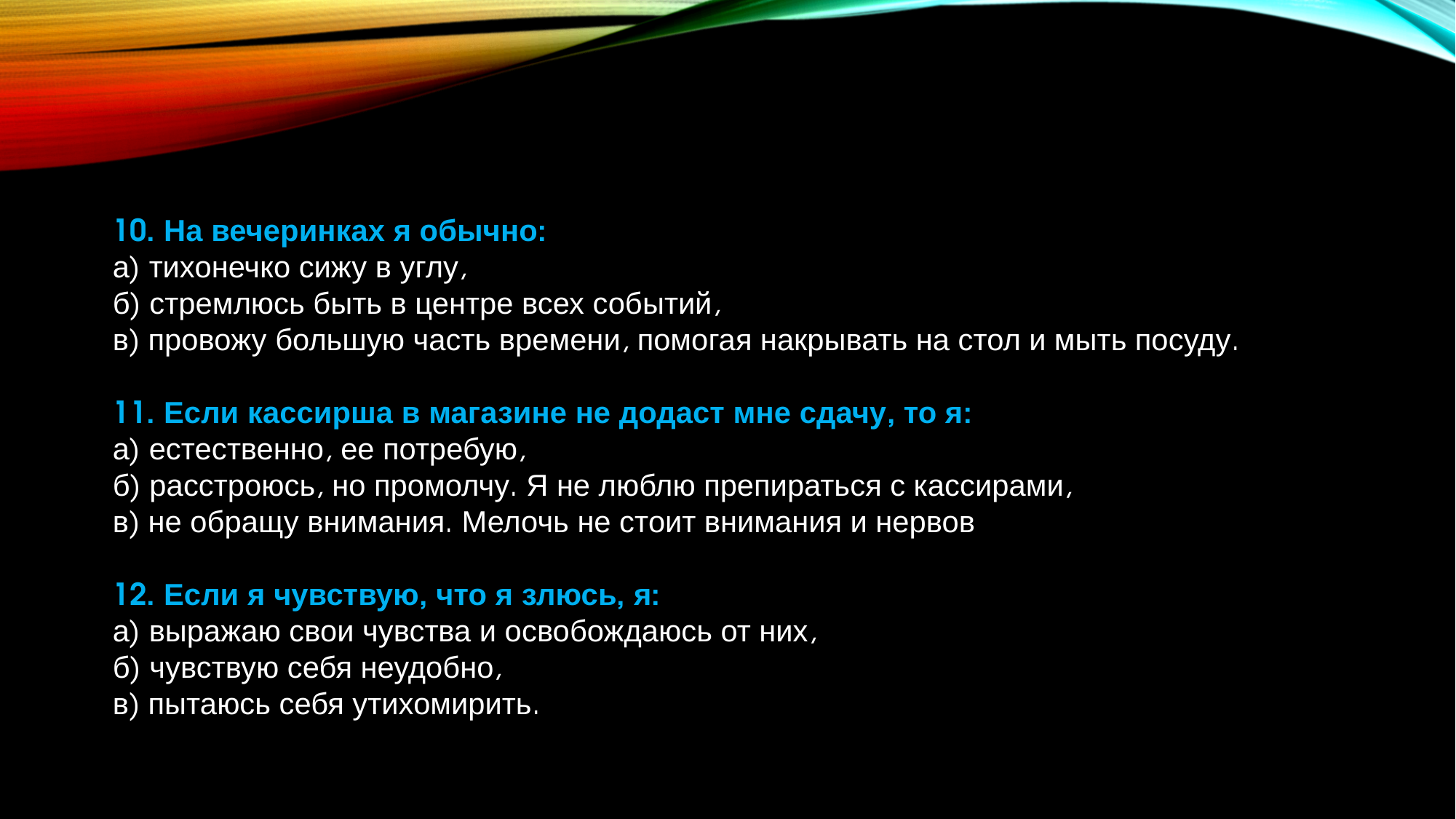

10. На вечеринках я обычно:
а) тихонечко сижу в углу,
б) стремлюсь быть в центре всех событий,
в) провожу большую часть времени, помогая накрывать на стол и мыть посуду.

11. Если кассирша в магазине не додаст мне сдачу, то я:
а) естественно, ее потребую,
б) расстроюсь, но промолчу. Я не люблю препираться с кассирами,
в) не обращу внимания. Мелочь не стоит внимания и нервов

12. Если я чувствую, что я злюсь, я:
а) выражаю свои чувства и освобождаюсь от них,
б) чувствую себя неудобно,
в) пытаюсь себя утихомирить.